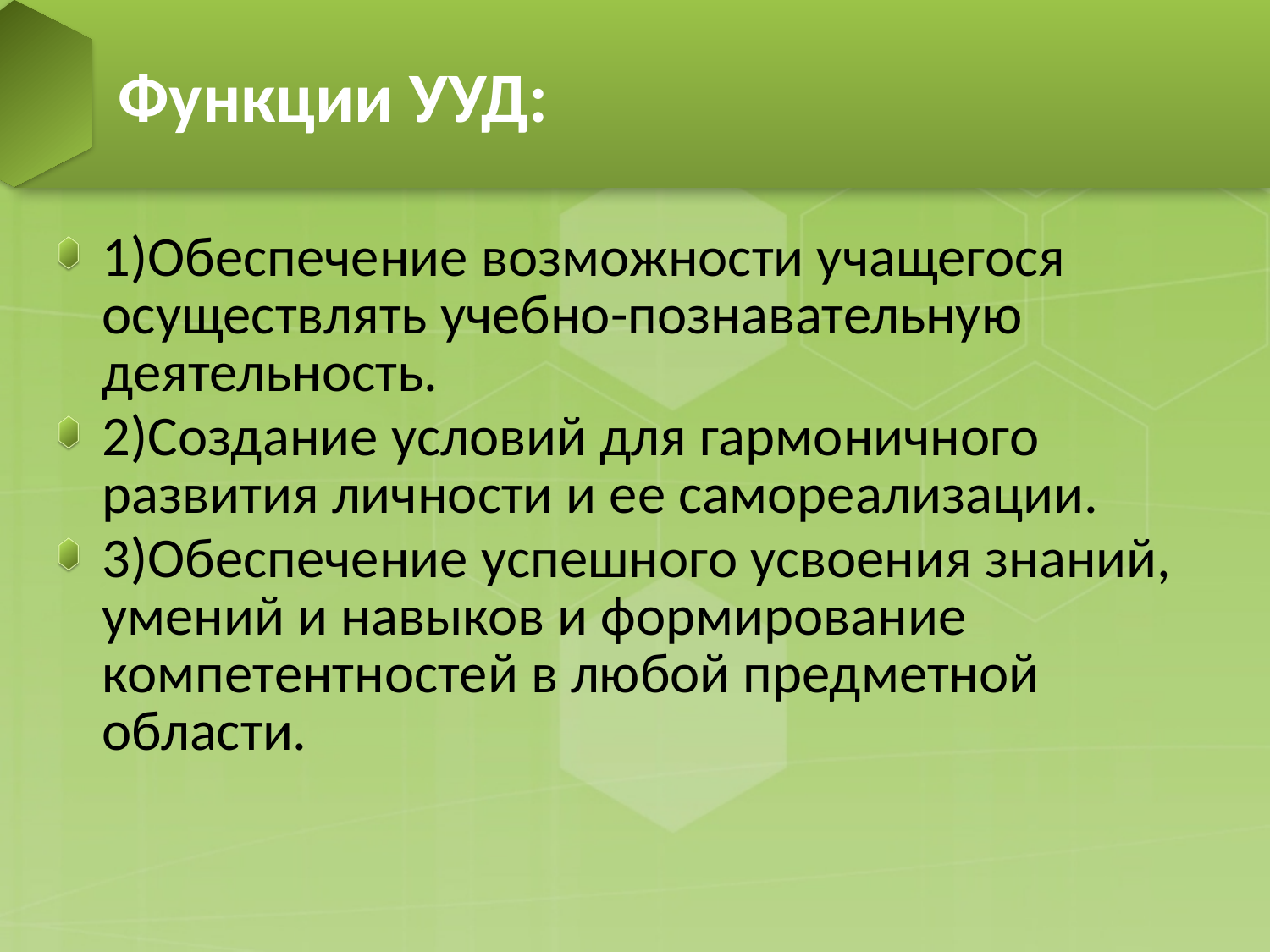

# Функции УУД:
1)Обеспечение возможности учащегося осуществлять учебно-познавательную деятельность.
2)Создание условий для гармоничного развития личности и ее самореализации.
3)Обеспечение успешного усвоения знаний, умений и навыков и формирование компетентностей в любой предметной области.